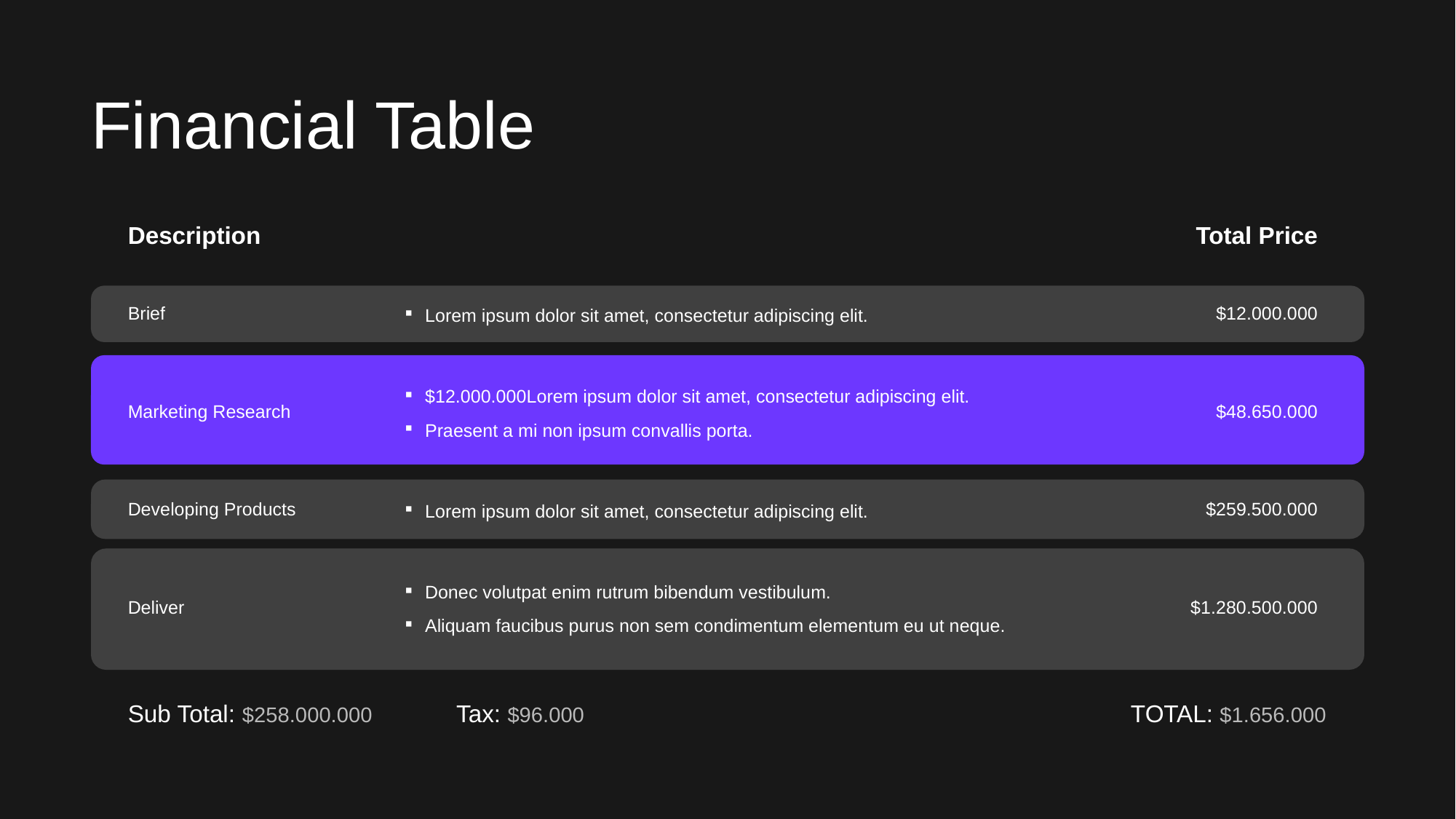

# Financial Table
| Description |  | Total Price |
| --- | --- | --- |
| Brief | Lorem ipsum dolor sit amet, consectetur adipiscing elit. | $12.000.000 |
| Marketing Research | $12.000.000Lorem ipsum dolor sit amet, consectetur adipiscing elit. Praesent a mi non ipsum convallis porta. | $48.650.000 |
| Developing Products | Lorem ipsum dolor sit amet, consectetur adipiscing elit. | $259.500.000 |
| Deliver | Donec volutpat enim rutrum bibendum vestibulum. Aliquam faucibus purus non sem condimentum elementum eu ut neque. | $1.280.500.000 |

Sub Total: $258.000.000
Tax: $96.000
TOTAL: $1.656.000